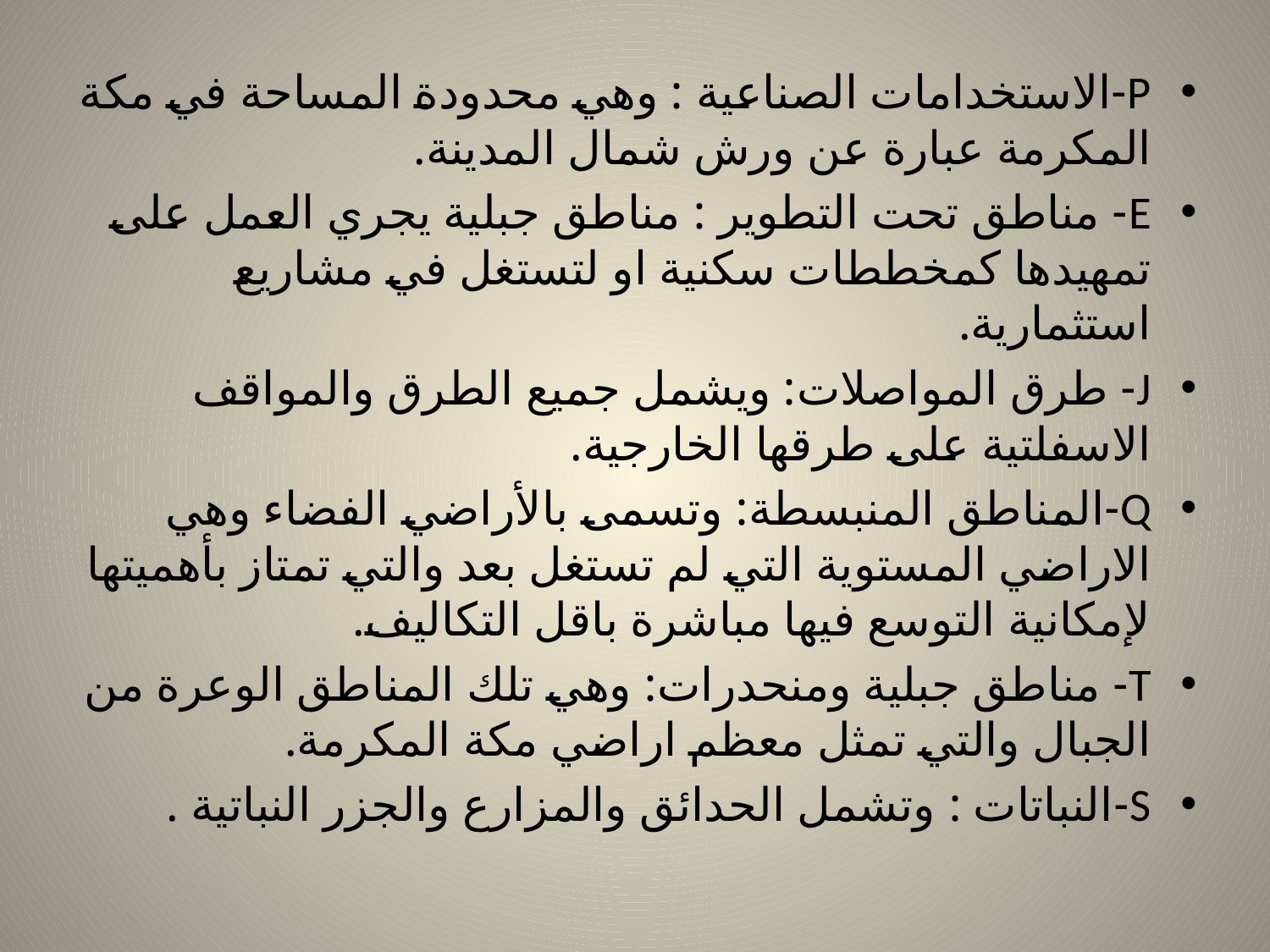

P-الاستخدامات الصناعية : وهي محدودة المساحة في مكة المكرمة عبارة عن ورش شمال المدينة.
E- مناطق تحت التطوير : مناطق جبلية يجري العمل على تمهيدها كمخططات سكنية او لتستغل في مشاريع استثمارية.
J- طرق المواصلات: ويشمل جميع الطرق والمواقف الاسفلتية على طرقها الخارجية.
Q-المناطق المنبسطة: وتسمى بالأراضي الفضاء وهي الاراضي المستوية التي لم تستغل بعد والتي تمتاز بأهميتها لإمكانية التوسع فيها مباشرة باقل التكاليف.
T- مناطق جبلية ومنحدرات: وهي تلك المناطق الوعرة من الجبال والتي تمثل معظم اراضي مكة المكرمة.
S-النباتات : وتشمل الحدائق والمزارع والجزر النباتية .